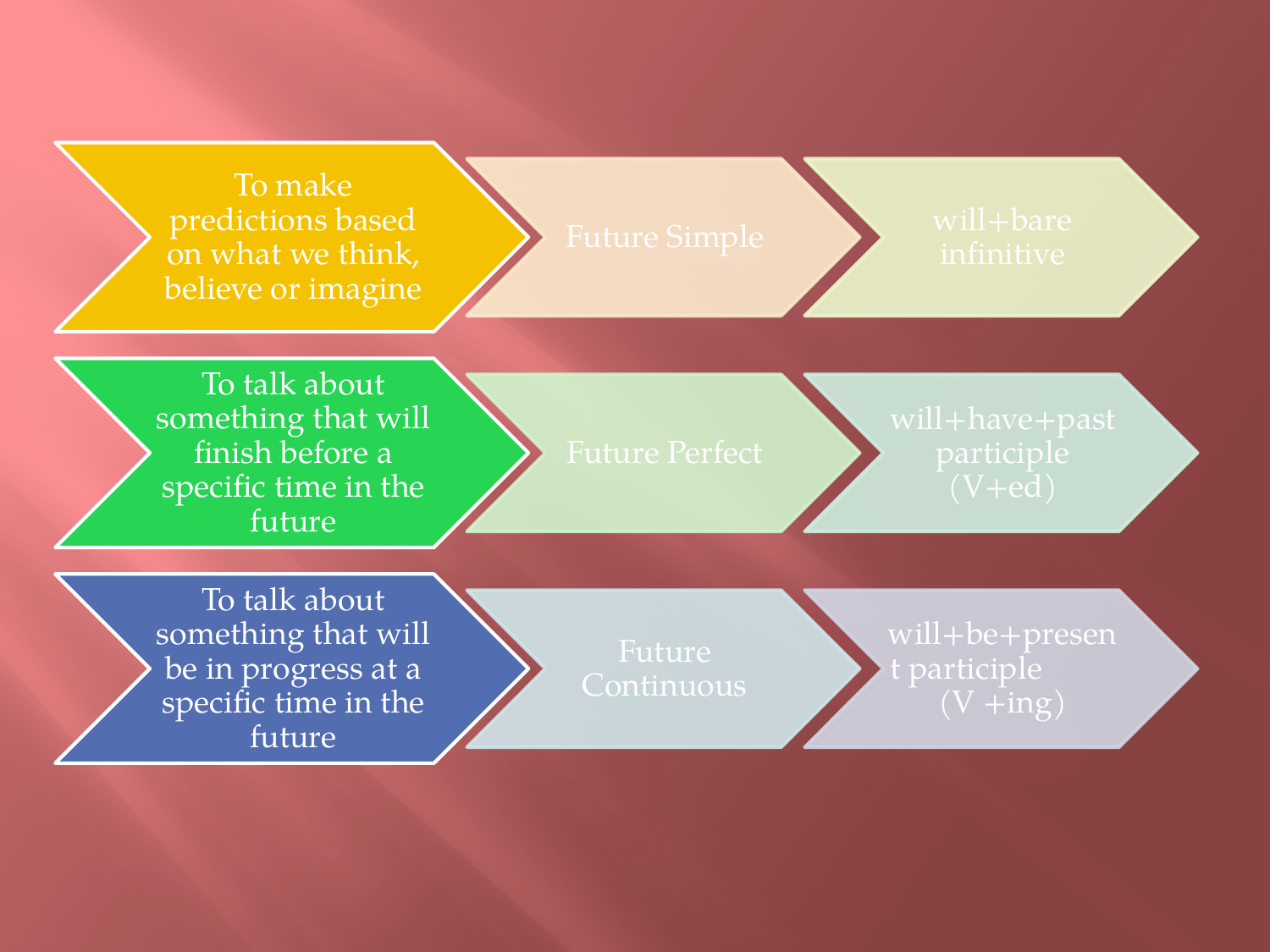

To make predictions based on what we think, believe or imagine
Future Simple
will+bare infinitive
To talk about something that will finish before a specific time in the future
Future Perfect
will+have+past participle (V+ed)
To talk about something that will be in progress at a specific time in the future
Future Continuous
will+be+present participle          (V +ing)